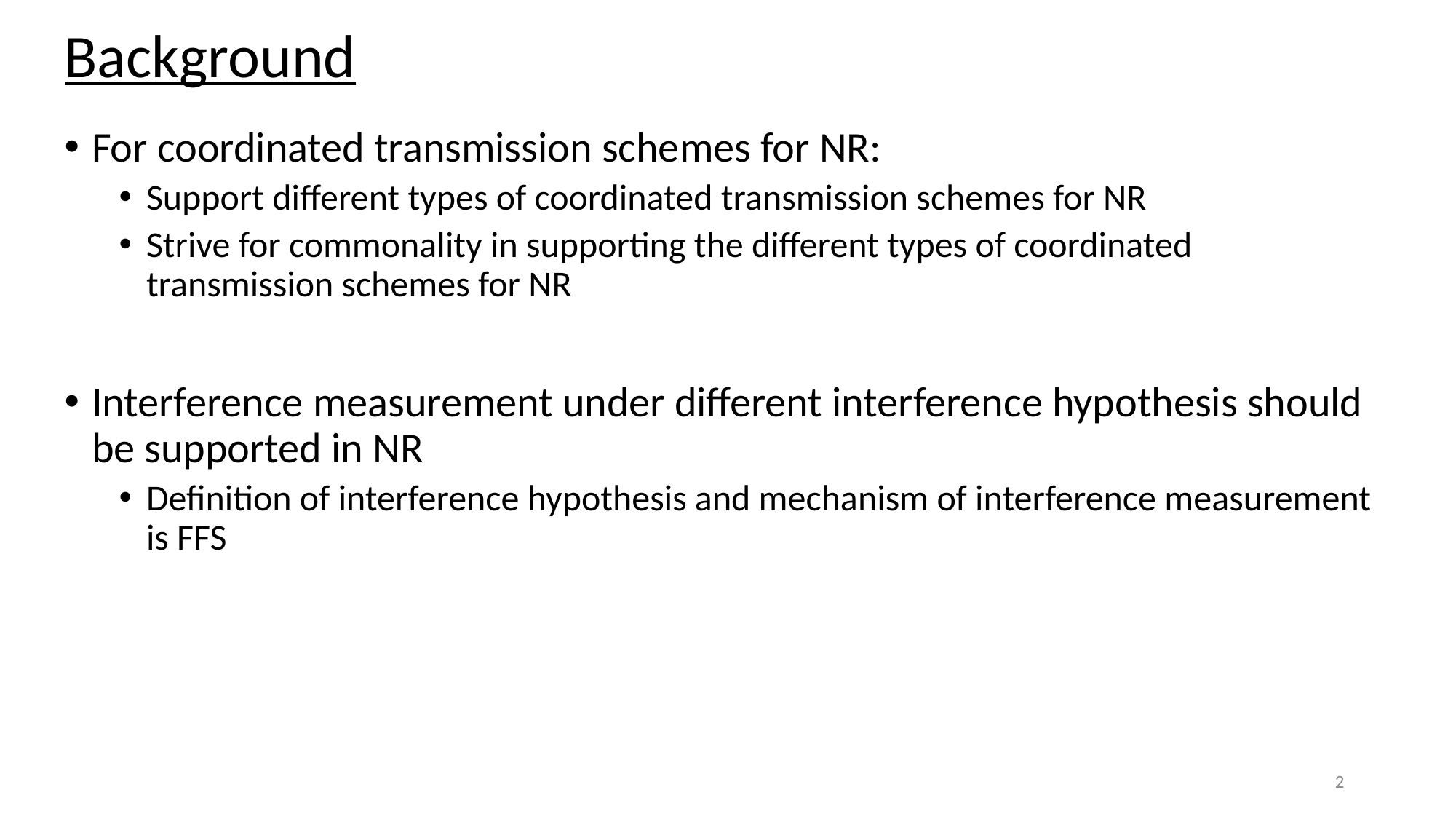

# Background
For coordinated transmission schemes for NR:
Support different types of coordinated transmission schemes for NR
Strive for commonality in supporting the different types of coordinated transmission schemes for NR

Interference measurement under different interference hypothesis should be supported in NR
Definition of interference hypothesis and mechanism of interference measurement is FFS

2